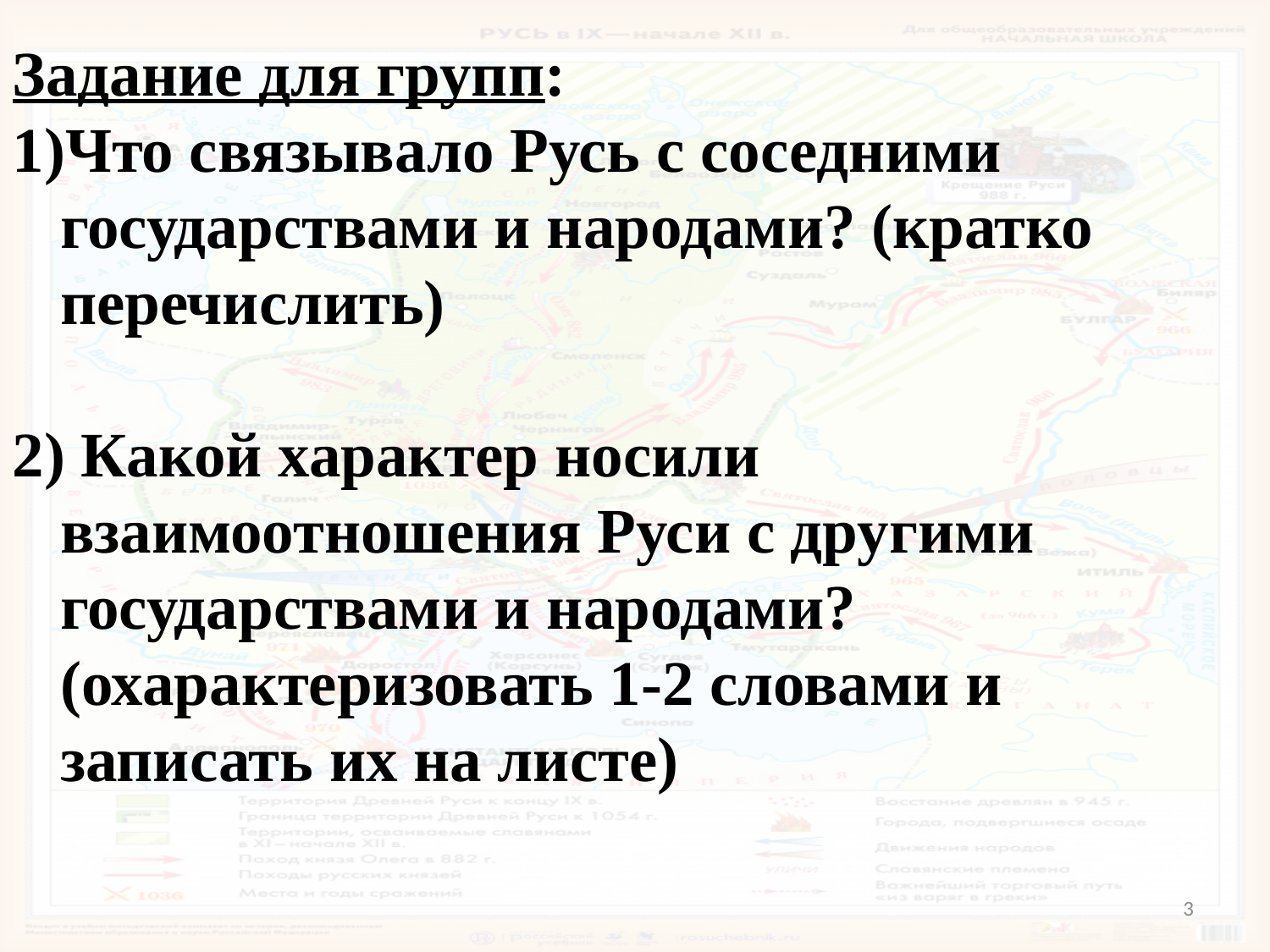

Задание для групп:
Что связывало Русь с соседними государствами и народами? (кратко перечислить)

2) Какой характер носили взаимоотношения Руси с другими государствами и народами? (охарактеризовать 1-2 словами и записать их на листе)

3